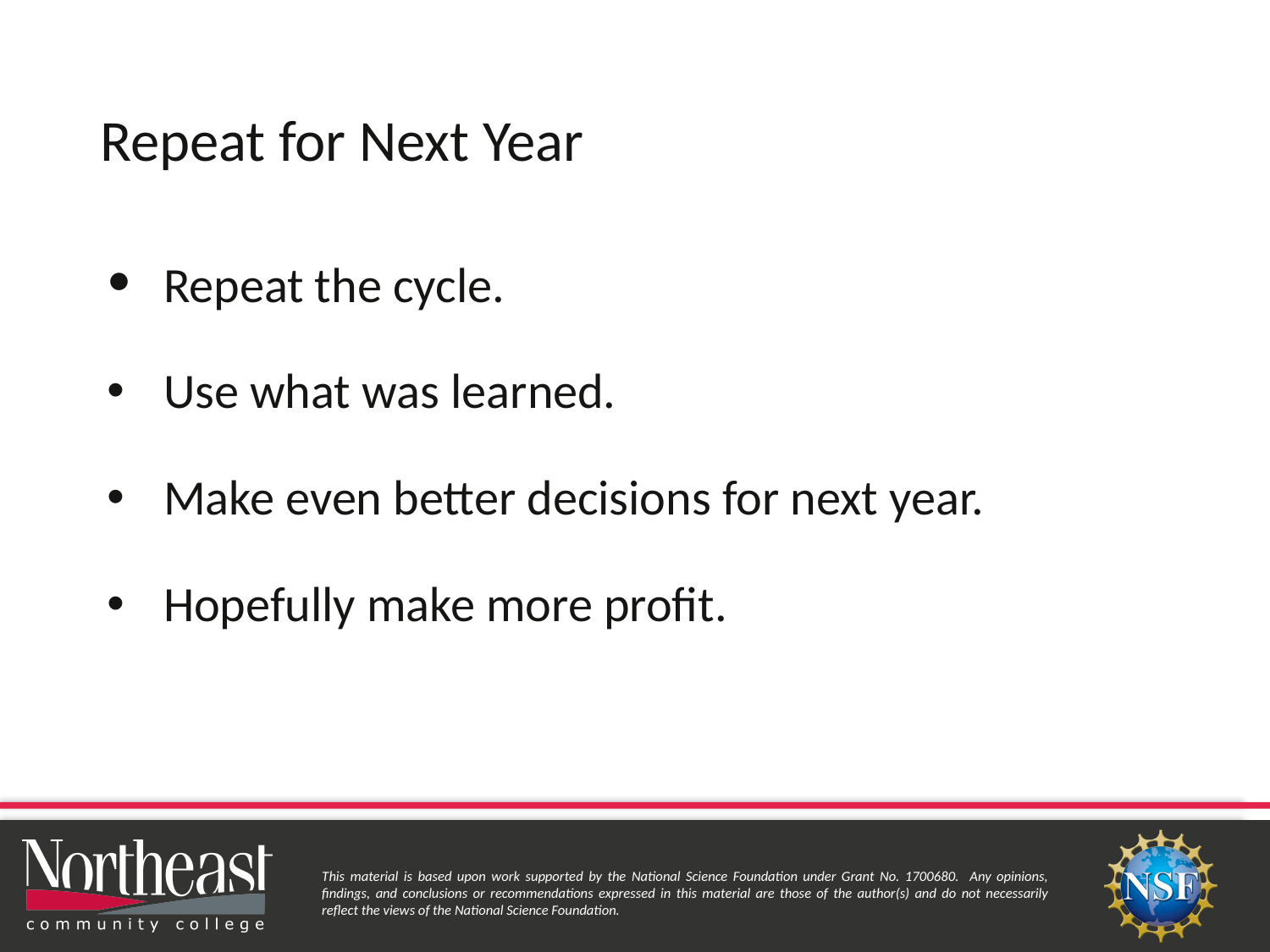

# Repeat for Next Year
Repeat the cycle.

Use what was learned.

Make even better decisions for next year.

Hopefully make more profit.